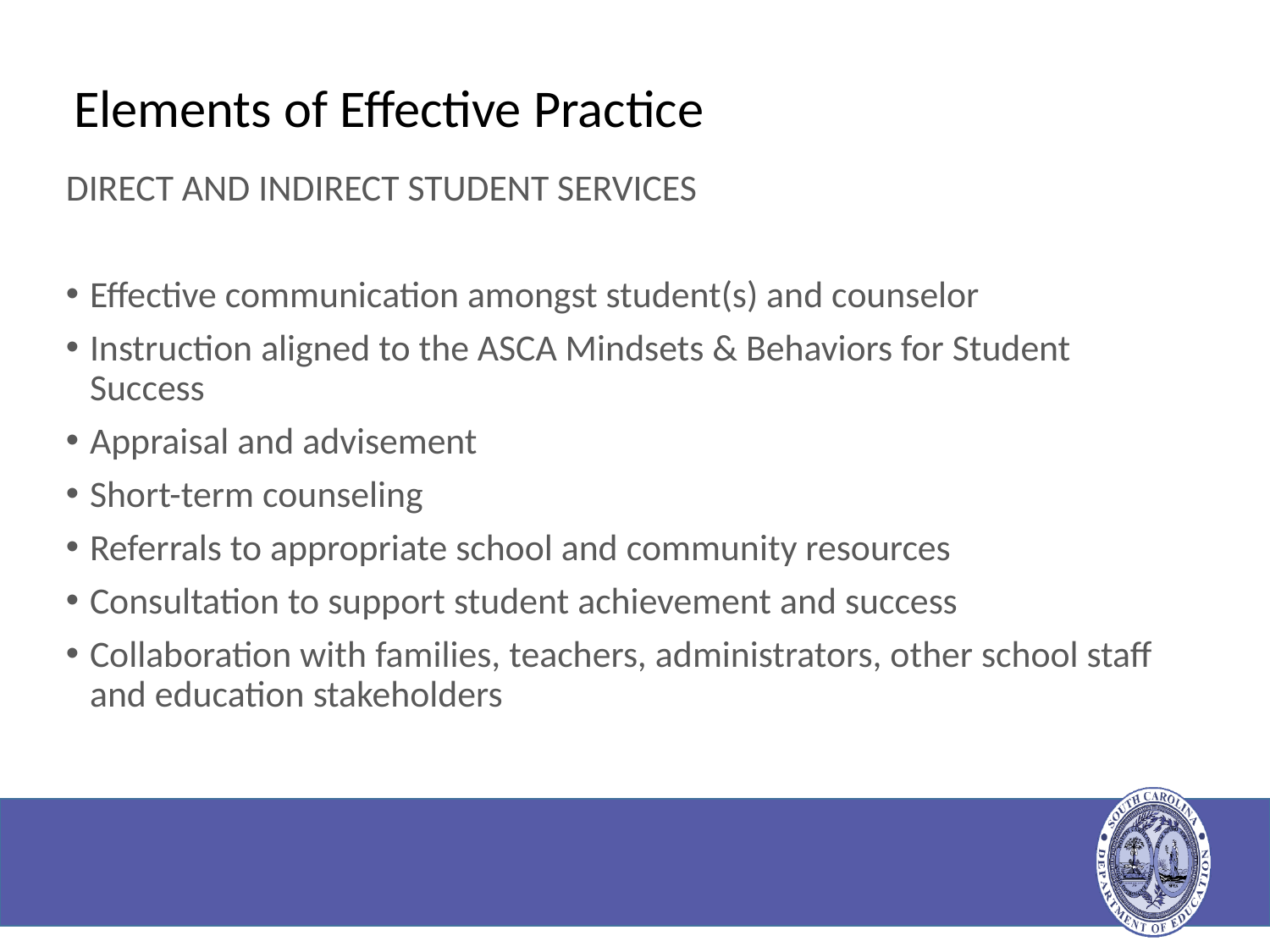

# Elements of Effective Practice
DIRECT AND INDIRECT STUDENT SERVICES

Effective communication amongst student(s) and counselor
Instruction aligned to the ASCA Mindsets & Behaviors for Student Success
Appraisal and advisement
Short-term counseling
Referrals to appropriate school and community resources
Consultation to support student achievement and success
Collaboration with families, teachers, administrators, other school staff and education stakeholders